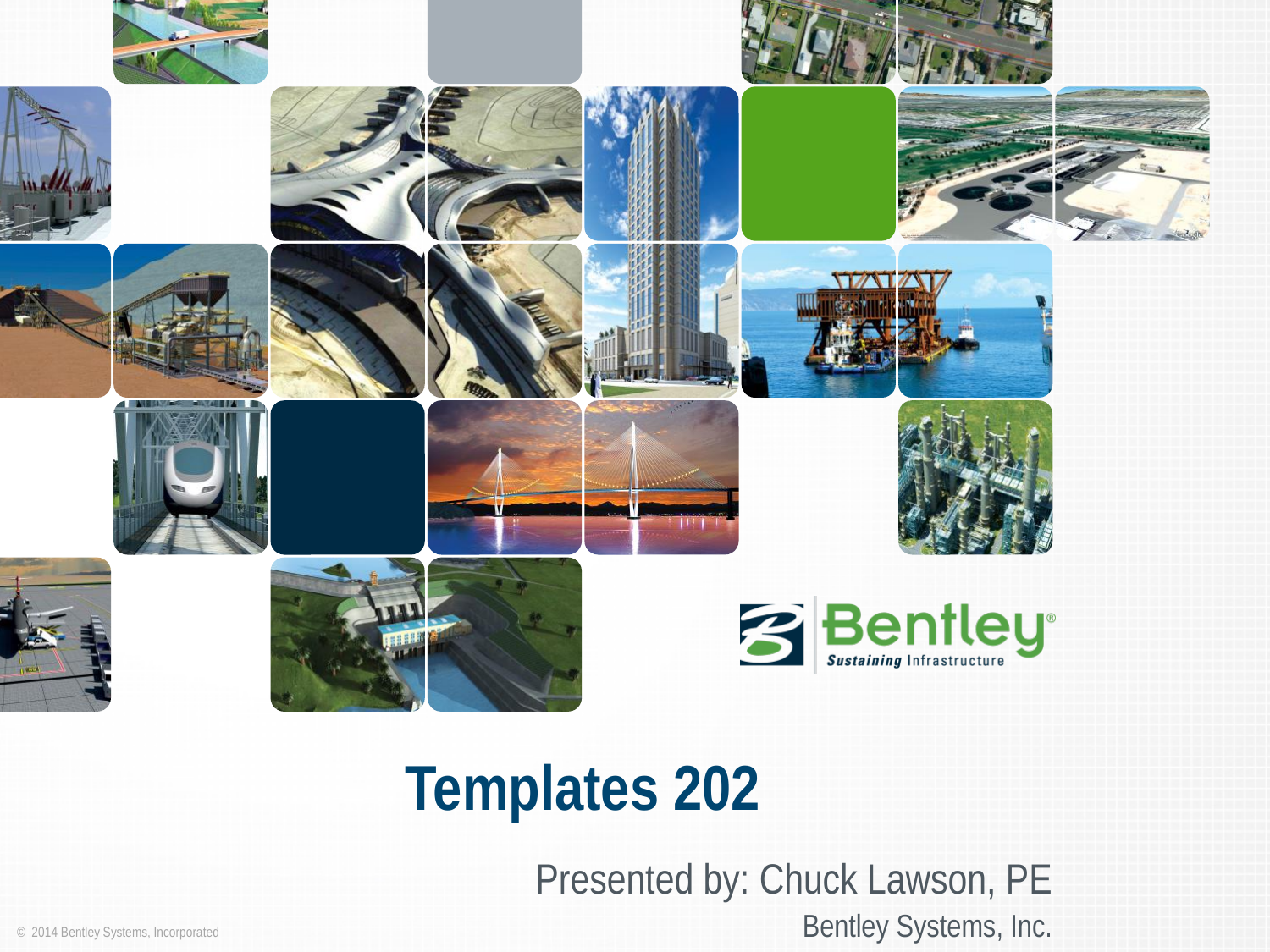

# Templates 202
Presented by: Chuck Lawson, PE
Bentley Systems, Inc.